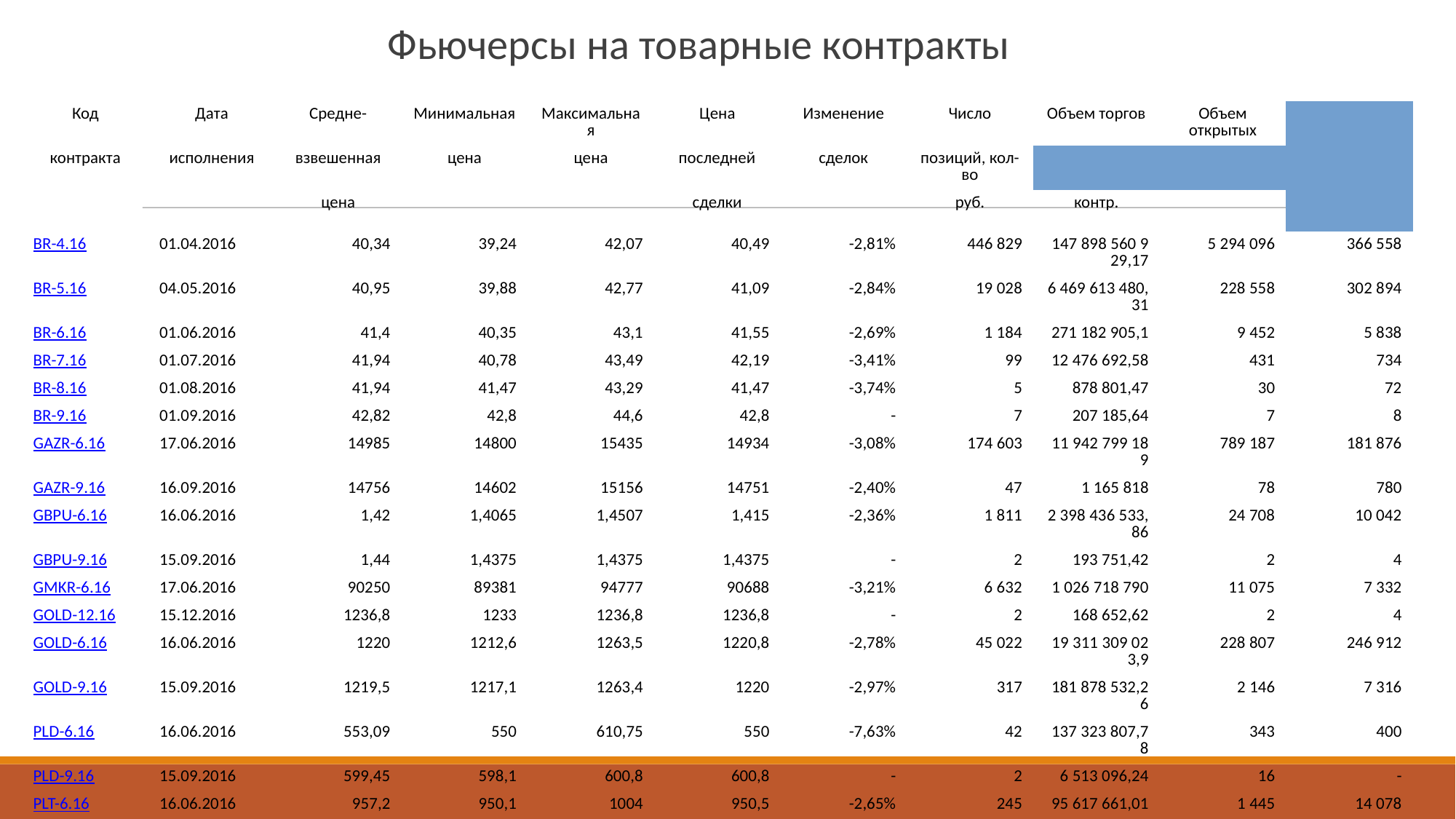

Фьючерсы на товарные контракты
| Код | Дата | Средне- | Минимальная | Максимальная | Цена | Изменение | Число | Объем торгов | Объем открытых |
| --- | --- | --- | --- | --- | --- | --- | --- | --- | --- |
| контракта | исполнения | взвешенная | цена | цена | последней | сделок | позиций, кол-во |
|  |  | цена |  |  | сделки |  | руб. | контр. |  |
| BR-4.16 | 01.04.2016 | 40,34 | 39,24 | 42,07 | 40,49 | -2,81% | 446 829 | 147 898 560 929,17 | 5 294 096 | 366 558 |
| BR-5.16 | 04.05.2016 | 40,95 | 39,88 | 42,77 | 41,09 | -2,84% | 19 028 | 6 469 613 480,31 | 228 558 | 302 894 |
| BR-6.16 | 01.06.2016 | 41,4 | 40,35 | 43,1 | 41,55 | -2,69% | 1 184 | 271 182 905,1 | 9 452 | 5 838 |
| BR-7.16 | 01.07.2016 | 41,94 | 40,78 | 43,49 | 42,19 | -3,41% | 99 | 12 476 692,58 | 431 | 734 |
| BR-8.16 | 01.08.2016 | 41,94 | 41,47 | 43,29 | 41,47 | -3,74% | 5 | 878 801,47 | 30 | 72 |
| BR-9.16 | 01.09.2016 | 42,82 | 42,8 | 44,6 | 42,8 | - | 7 | 207 185,64 | 7 | 8 |
| GAZR-6.16 | 17.06.2016 | 14985 | 14800 | 15435 | 14934 | -3,08% | 174 603 | 11 942 799 189 | 789 187 | 181 876 |
| GAZR-9.16 | 16.09.2016 | 14756 | 14602 | 15156 | 14751 | -2,40% | 47 | 1 165 818 | 78 | 780 |
| GBPU-6.16 | 16.06.2016 | 1,42 | 1,4065 | 1,4507 | 1,415 | -2,36% | 1 811 | 2 398 436 533,86 | 24 708 | 10 042 |
| GBPU-9.16 | 15.09.2016 | 1,44 | 1,4375 | 1,4375 | 1,4375 | - | 2 | 193 751,42 | 2 | 4 |
| GMKR-6.16 | 17.06.2016 | 90250 | 89381 | 94777 | 90688 | -3,21% | 6 632 | 1 026 718 790 | 11 075 | 7 332 |
| GOLD-12.16 | 15.12.2016 | 1236,8 | 1233 | 1236,8 | 1236,8 | - | 2 | 168 652,62 | 2 | 4 |
| GOLD-6.16 | 16.06.2016 | 1220 | 1212,6 | 1263,5 | 1220,8 | -2,78% | 45 022 | 19 311 309 023,9 | 228 807 | 246 912 |
| GOLD-9.16 | 15.09.2016 | 1219,5 | 1217,1 | 1263,4 | 1220 | -2,97% | 317 | 181 878 532,26 | 2 146 | 7 316 |
| PLD-6.16 | 16.06.2016 | 553,09 | 550 | 610,75 | 550 | -7,63% | 42 | 137 323 807,78 | 343 | 400 |
| PLD-9.16 | 15.09.2016 | 599,45 | 598,1 | 600,8 | 600,8 | - | 2 | 6 513 096,24 | 16 | - |
| PLT-6.16 | 16.06.2016 | 957,2 | 950,1 | 1004 | 950,5 | -2,65% | 245 | 95 617 661,01 | 1 445 | 14 078 |
| PLT-9.16 | 15.09.2016 | 954,7 | 950,3 | 1004,5 | 950,3 | -3,47% | 35 | 4 533 022,15 | 68 | 168 |
| SILV-6.16 | 16.06.2016 | 15,27 | 15,19 | 16,08 | 15,26 | -3,97% | 4 363 | 1 540 451 868,33 | 14 433 | 10 208 |
| SILV-9.16 | 15.09.2016 | 15,28 | 15,22 | 16,08 | 15,24 | -4,45% | 196 | 103 998 888,62 | 976 | 2 222 |
| SNGP-6.16 | 17.06.2016 | 45177 | 44365 | 45362 | 45200 | 0,44% | 390 | 24 670 004 | 550 | 4 194 |
| SNGP-9.16 | 16.09.2016 | 40718 | 40426 | 43800 | 41299 | - | 7 | 686 255 | 16 | 30 |
| SNGR-6.16 | 17.06.2016 | 39736 | 39005 | 40533 | 39681 | -0,95% | 3 571 | 170 212 799 | 4 289 | 5 452 |
| SNGR-9.16 | 16.09.2016 | 39501 | 39501 | 39501 | 39501 | - | 1 | 39 501 | 1 | 2 |
| SUGR-5.16 | 04.05.2016 | 24 | - | - | 24 | - | - | - | - | 2 |